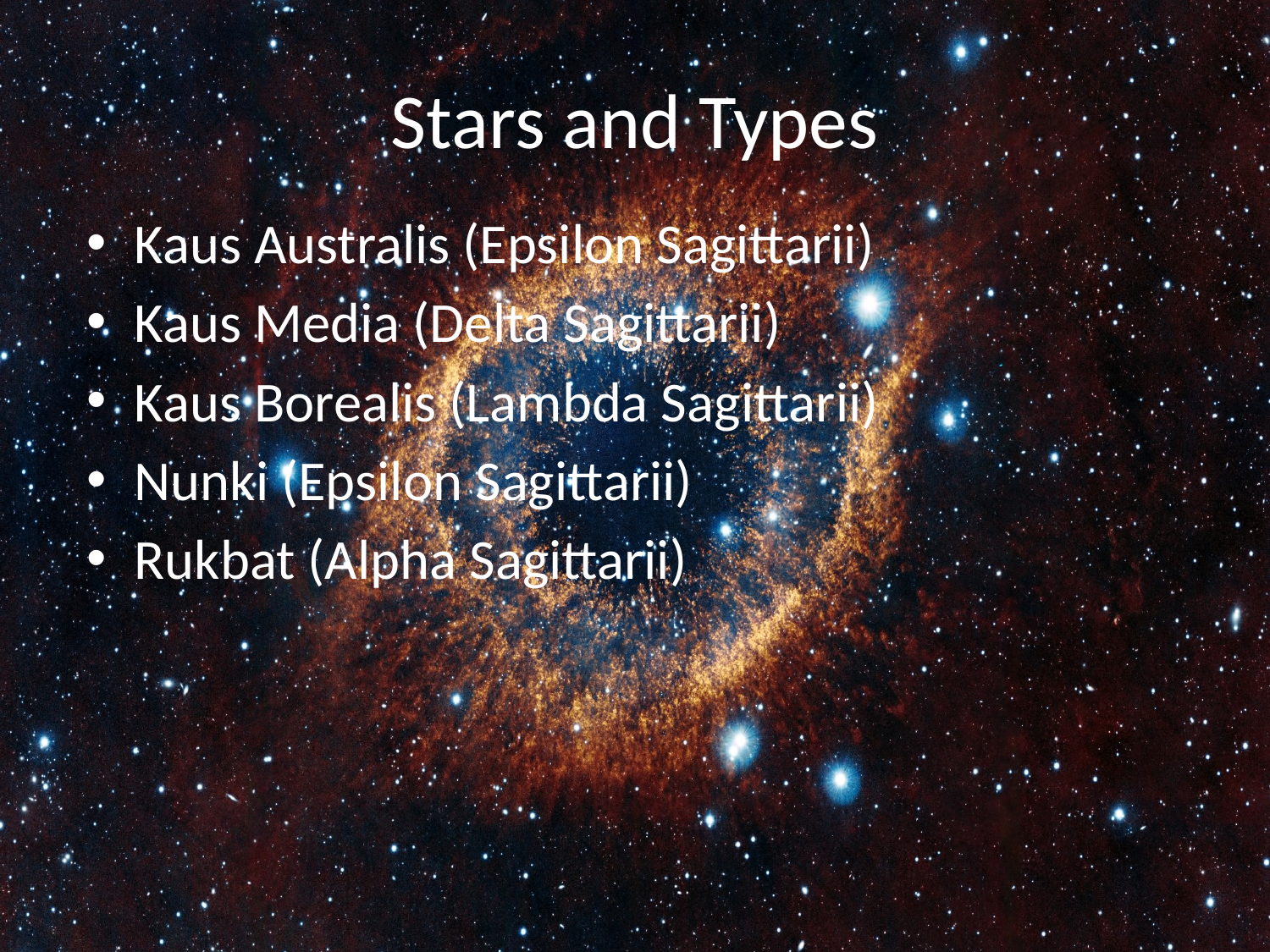

# Stars and Types
Kaus Australis (Epsilon Sagittarii)
Kaus Media (Delta Sagittarii)
Kaus Borealis (Lambda Sagittarii)
Nunki (Epsilon Sagittarii)
Rukbat (Alpha Sagittarii)